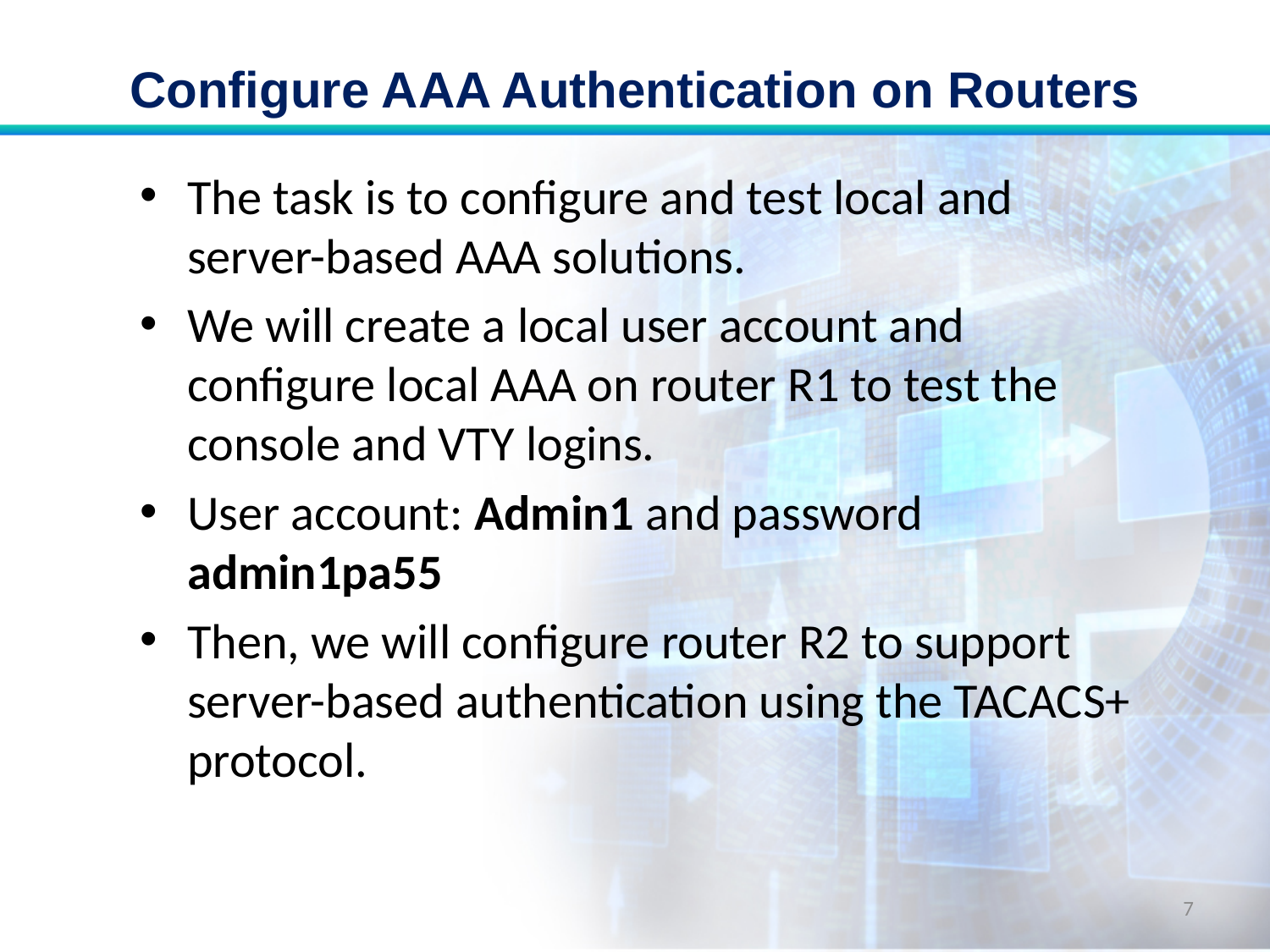

# Configure AAA Authentication on Routers
The task is to configure and test local and server-based AAA solutions.
We will create a local user account and configure local AAA on router R1 to test the console and VTY logins.
User account: Admin1 and password admin1pa55
Then, we will configure router R2 to support server-based authentication using the TACACS+ protocol.
7